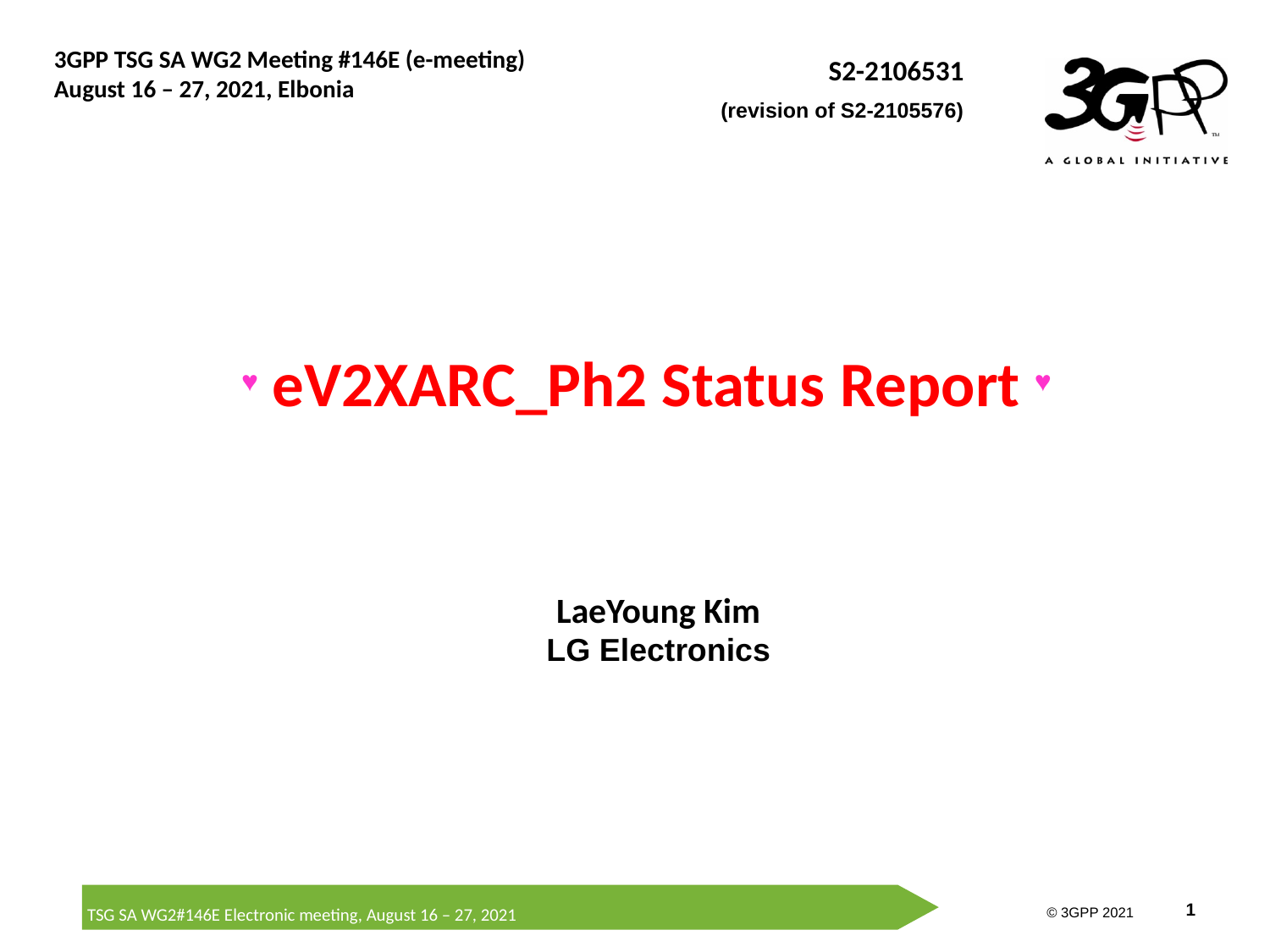

# ♥ eV2XARC_Ph2 Status Report ♥
LaeYoung Kim
LG Electronics